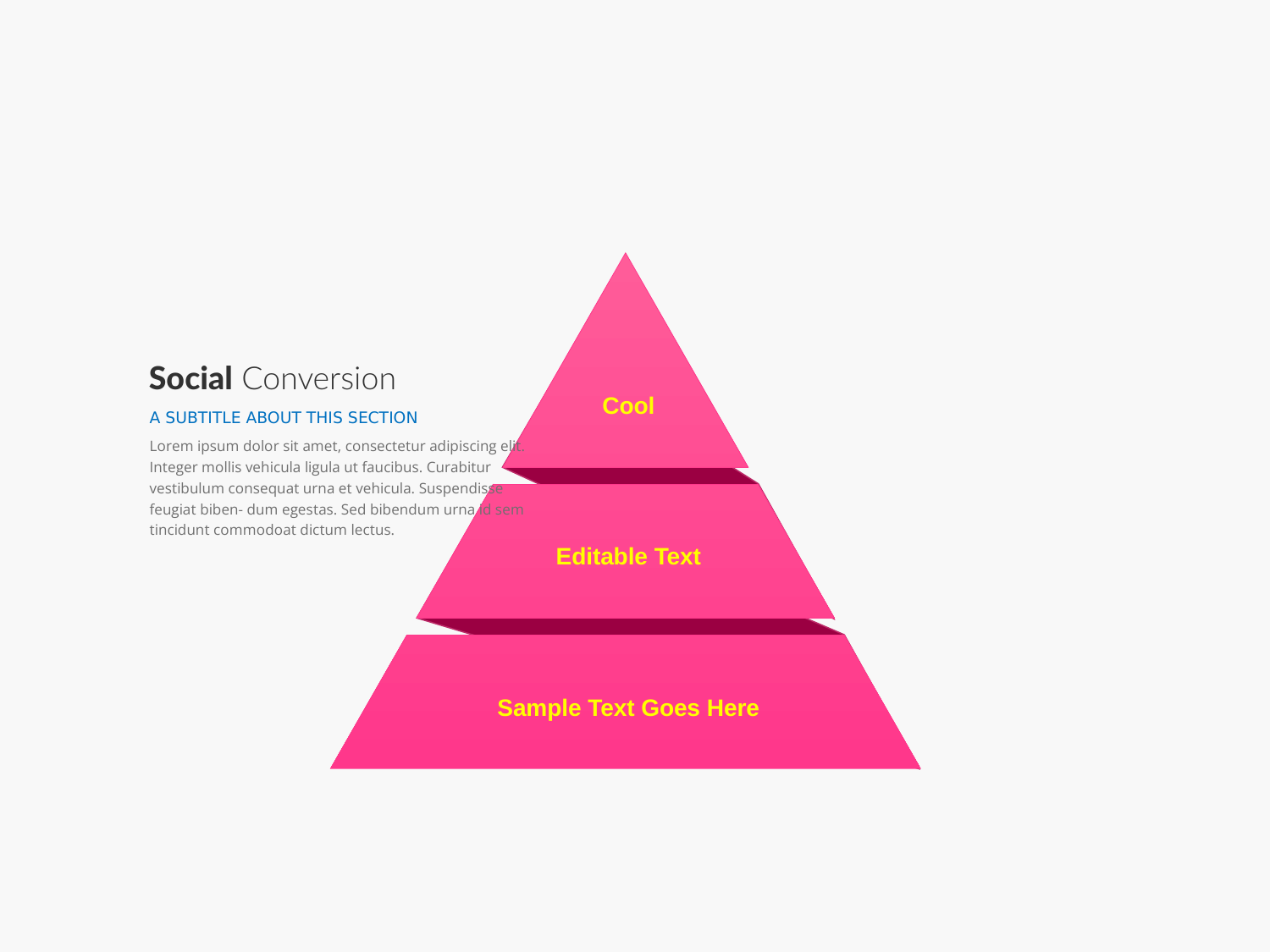

Social Conversion

Cool
A SUBTITLE ABOUT THIS SECTION
Lorem ipsum dolor sit amet, consectetur adipiscing elit. Integer mollis vehicula ligula ut faucibus. Curabitur vestibulum consequat urna et vehicula. Suspendisse feugiat biben- dum egestas. Sed bibendum urna id sem tincidunt commodoat dictum lectus.

Editable Text
Sample Text Goes Here